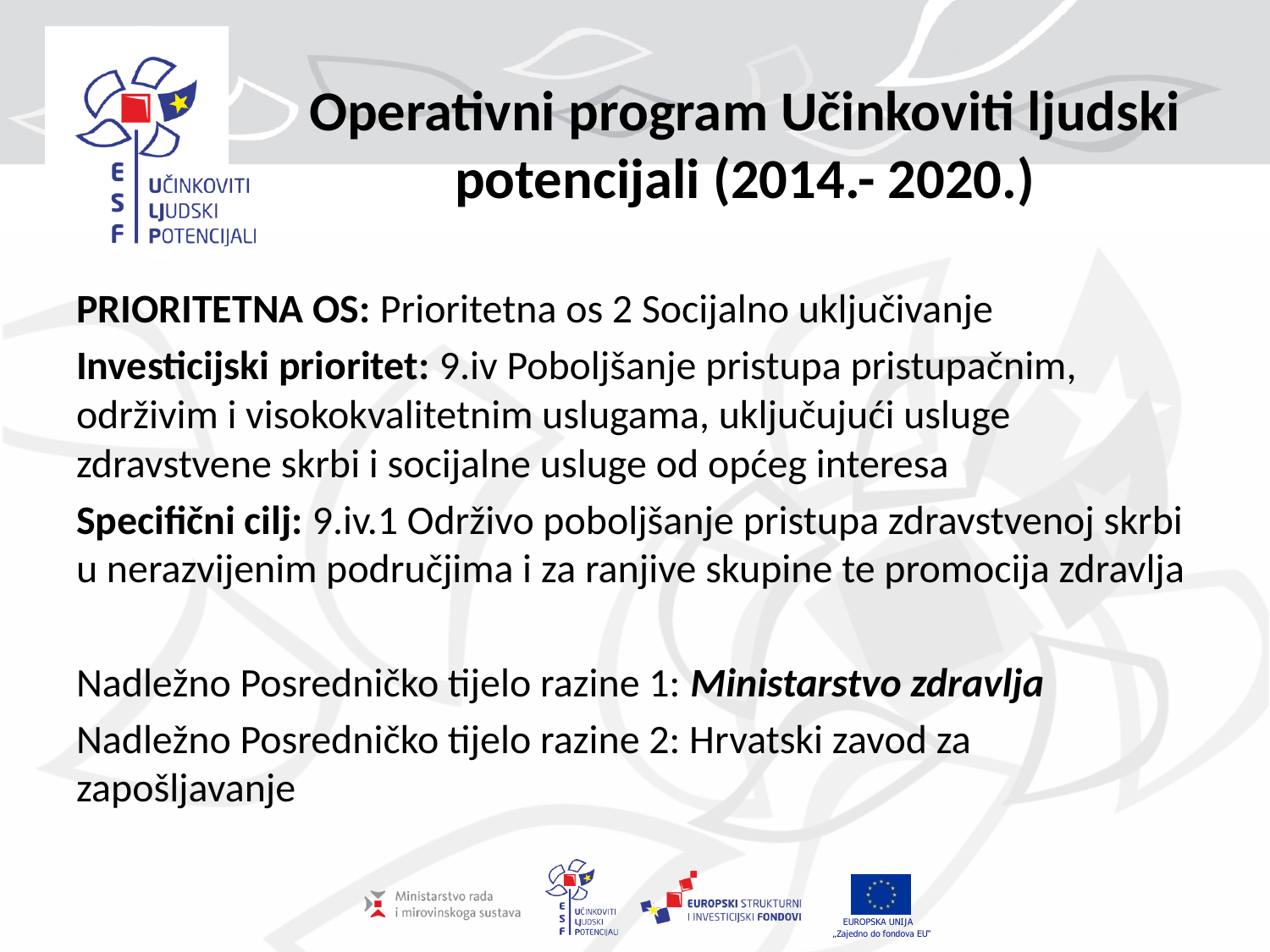

# Operativni program Učinkoviti ljudski potencijali (2014.- 2020.)
PRIORITETNA OS: Prioritetna os 2 Socijalno uključivanje
Investicijski prioritet: 9.iv Poboljšanje pristupa pristupačnim, održivim i visokokvalitetnim uslugama, uključujući usluge zdravstvene skrbi i socijalne usluge od općeg interesa
Specifični cilj: 9.iv.1 Održivo poboljšanje pristupa zdravstvenoj skrbi u nerazvijenim područjima i za ranjive skupine te promocija zdravlja

Nadležno Posredničko tijelo razine 1: Ministarstvo zdravlja
Nadležno Posredničko tijelo razine 2: Hrvatski zavod za zapošljavanje